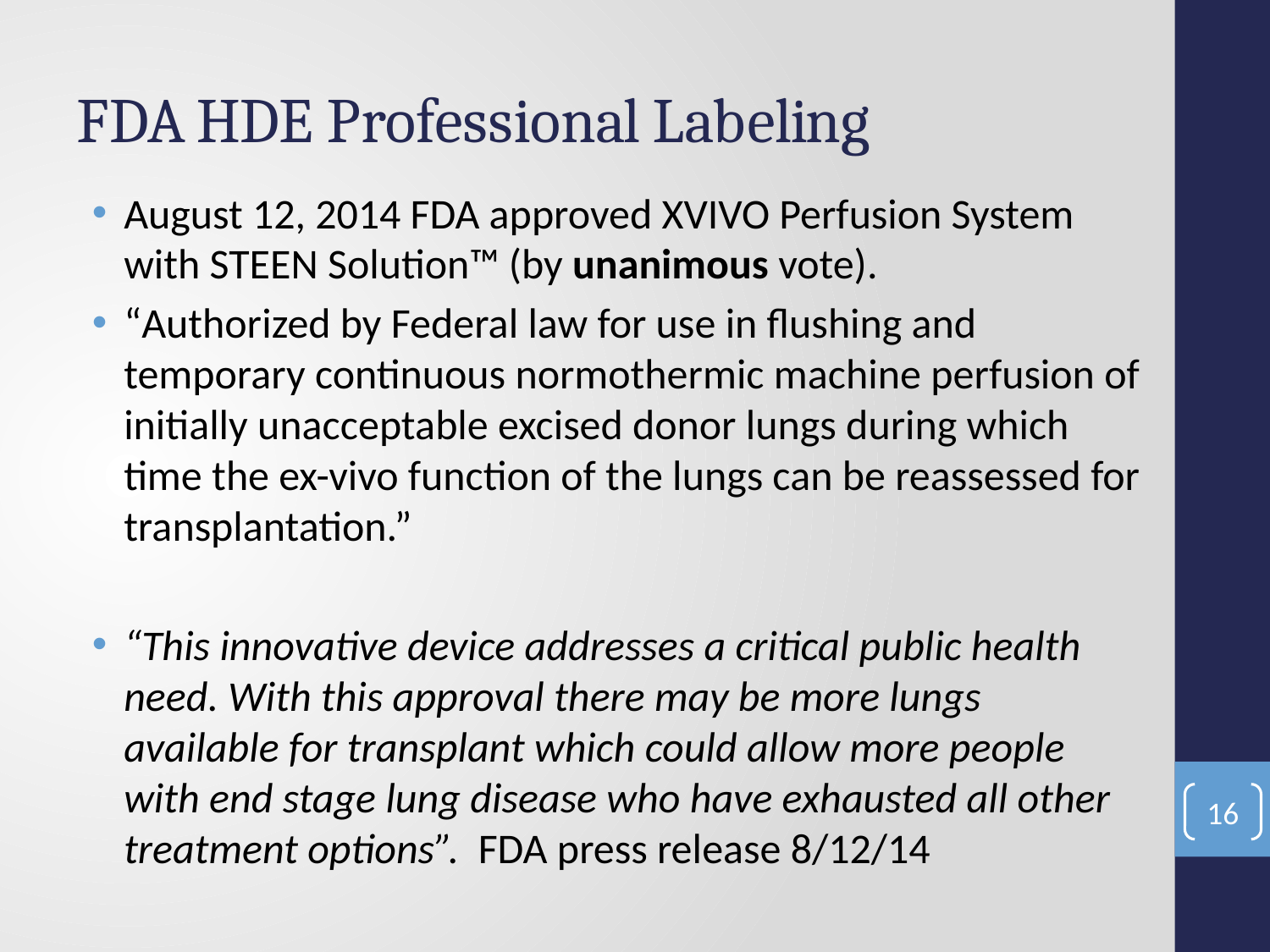

# FDA HDE Professional Labeling
August 12, 2014 FDA approved XVIVO Perfusion System with STEEN Solution™ (by unanimous vote).
“Authorized by Federal law for use in flushing and temporary continuous normothermic machine perfusion of initially unacceptable excised donor lungs during which time the ex-vivo function of the lungs can be reassessed for transplantation.”

“This innovative device addresses a critical public health need. With this approval there may be more lungs available for transplant which could allow more people with end stage lung disease who have exhausted all other treatment options”.  FDA press release 8/12/14

16